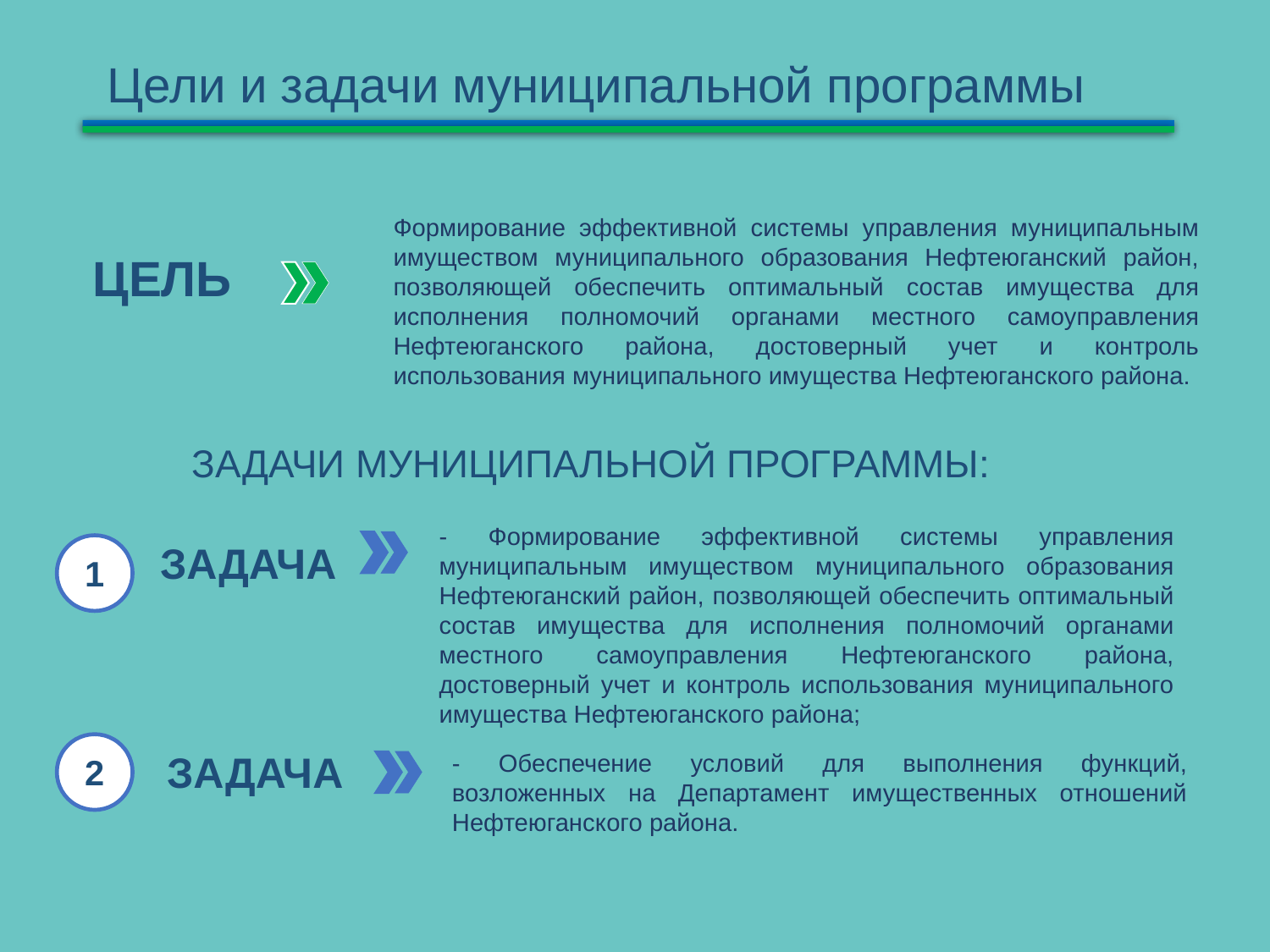

Цели и задачи муниципальной программы

Формирование эффективной системы управления муниципальным имуществом муниципального образования Нефтеюганский район, позволяющей обеспечить оптимальный состав имущества для исполнения полномочий органами местного самоуправления Нефтеюганского района, достоверный учет и контроль использования муниципального имущества Нефтеюганского района.

ЦЕЛЬ

ЗАДАЧИ МУНИЦИПАЛЬНОЙ ПРОГРАММЫ:
- Формирование эффективной системы управления муниципальным имуществом муниципального образования Нефтеюганский район, позволяющей обеспечить оптимальный состав имущества для исполнения полномочий органами местного самоуправления Нефтеюганского района, достоверный учет и контроль использования муниципального имущества Нефтеюганского района;
ЗАДАЧА

1
2
ЗАДАЧА
- Обеспечение условий для выполнения функций, возложенных на Департамент имущественных отношений Нефтеюганского района.